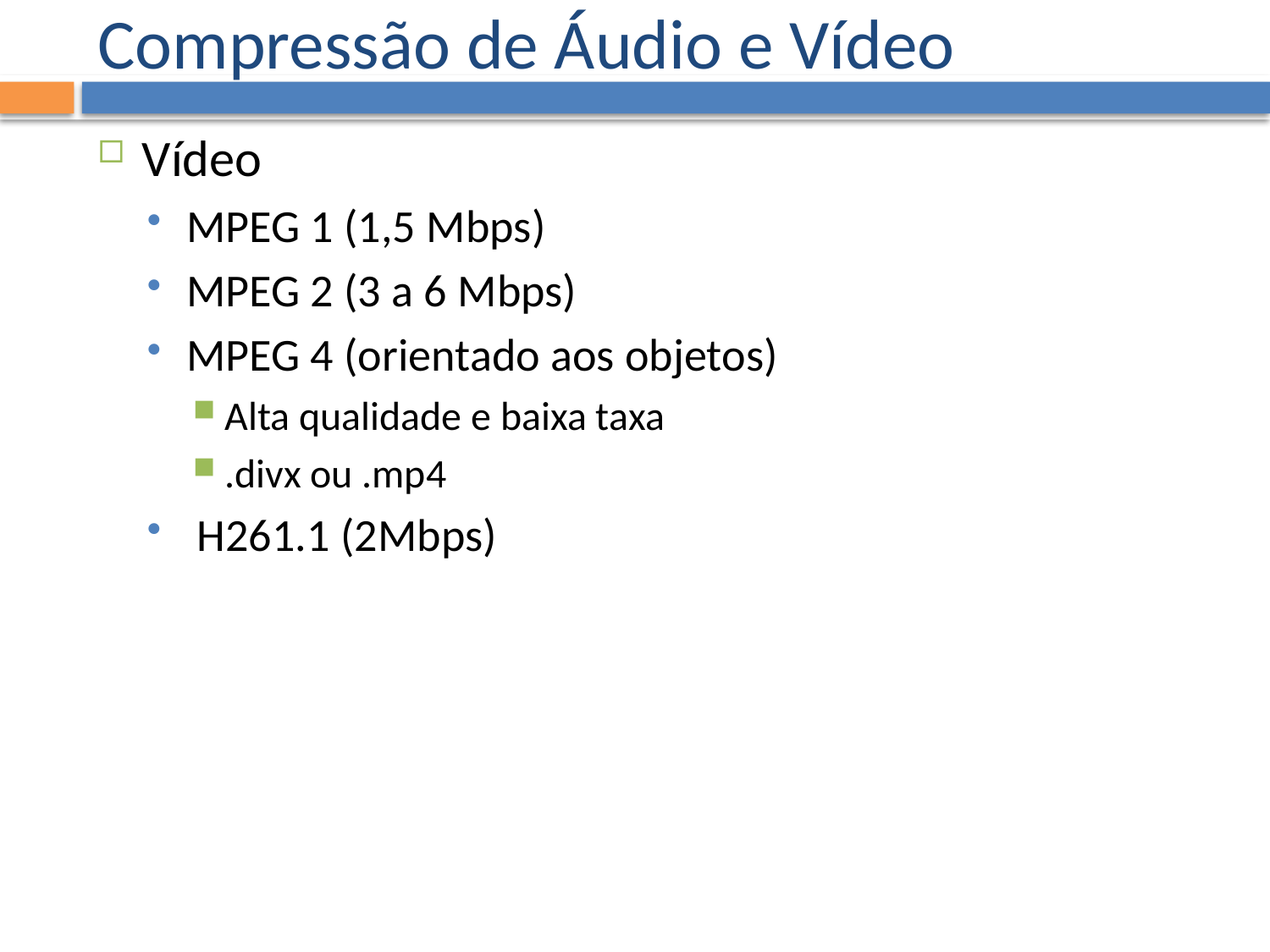

# Compressão de Áudio e Vídeo
Vídeo
MPEG 1 (1,5 Mbps)
MPEG 2 (3 a 6 Mbps)
MPEG 4 (orientado aos objetos)
Alta qualidade e baixa taxa
.divx ou .mp4
 H261.1 (2Mbps)